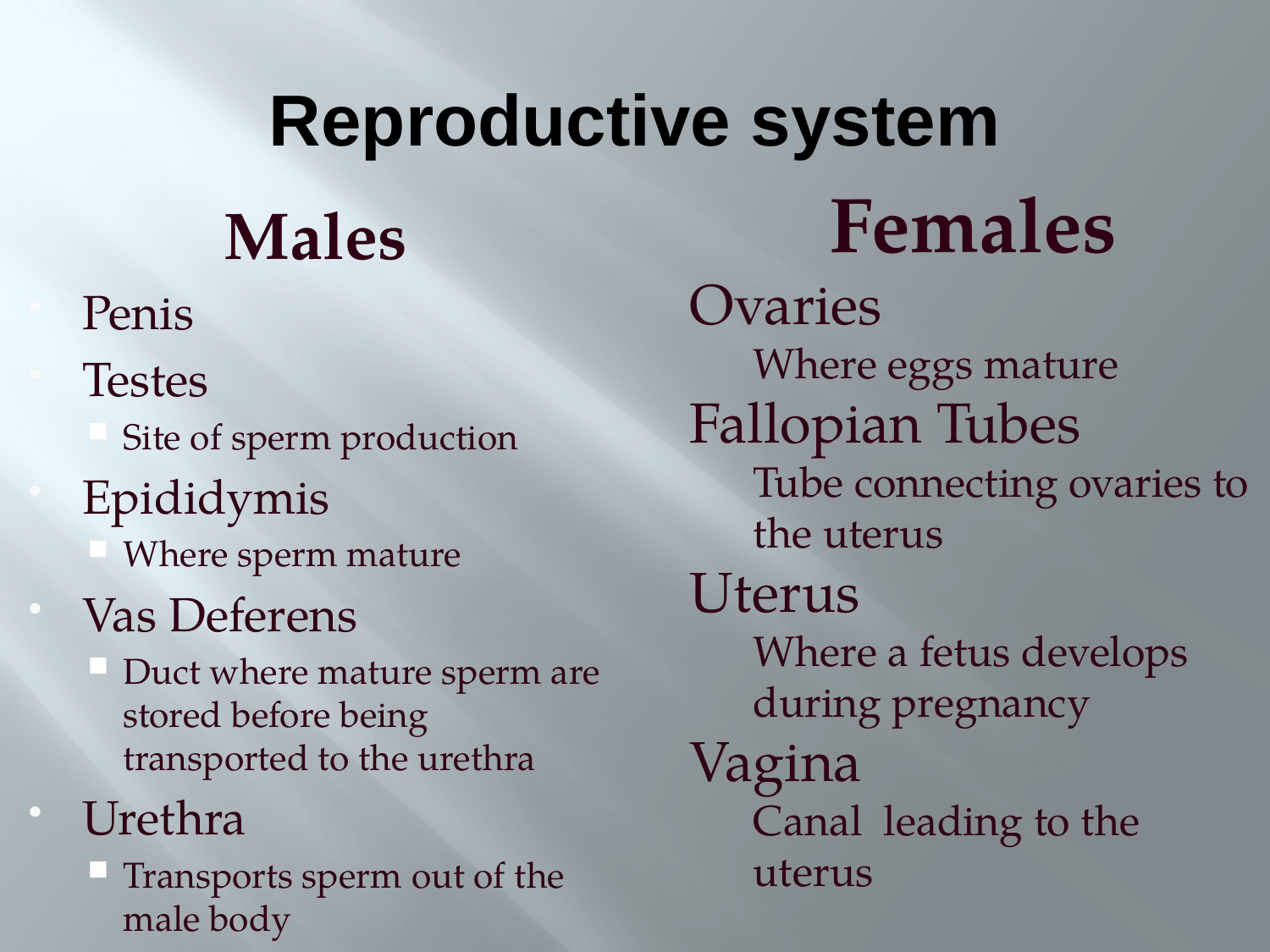

# Reproductive system
Females
Ovaries
Where eggs mature
Fallopian Tubes
Tube connecting ovaries to the uterus
Uterus
Where a fetus develops during pregnancy
Vagina
Canal  leading to the uterus
Males
Penis
Testes
Site of sperm production
Epididymis
Where sperm mature
Vas Deferens
Duct where mature sperm are stored before being transported to the urethra
Urethra
Transports sperm out of the male body